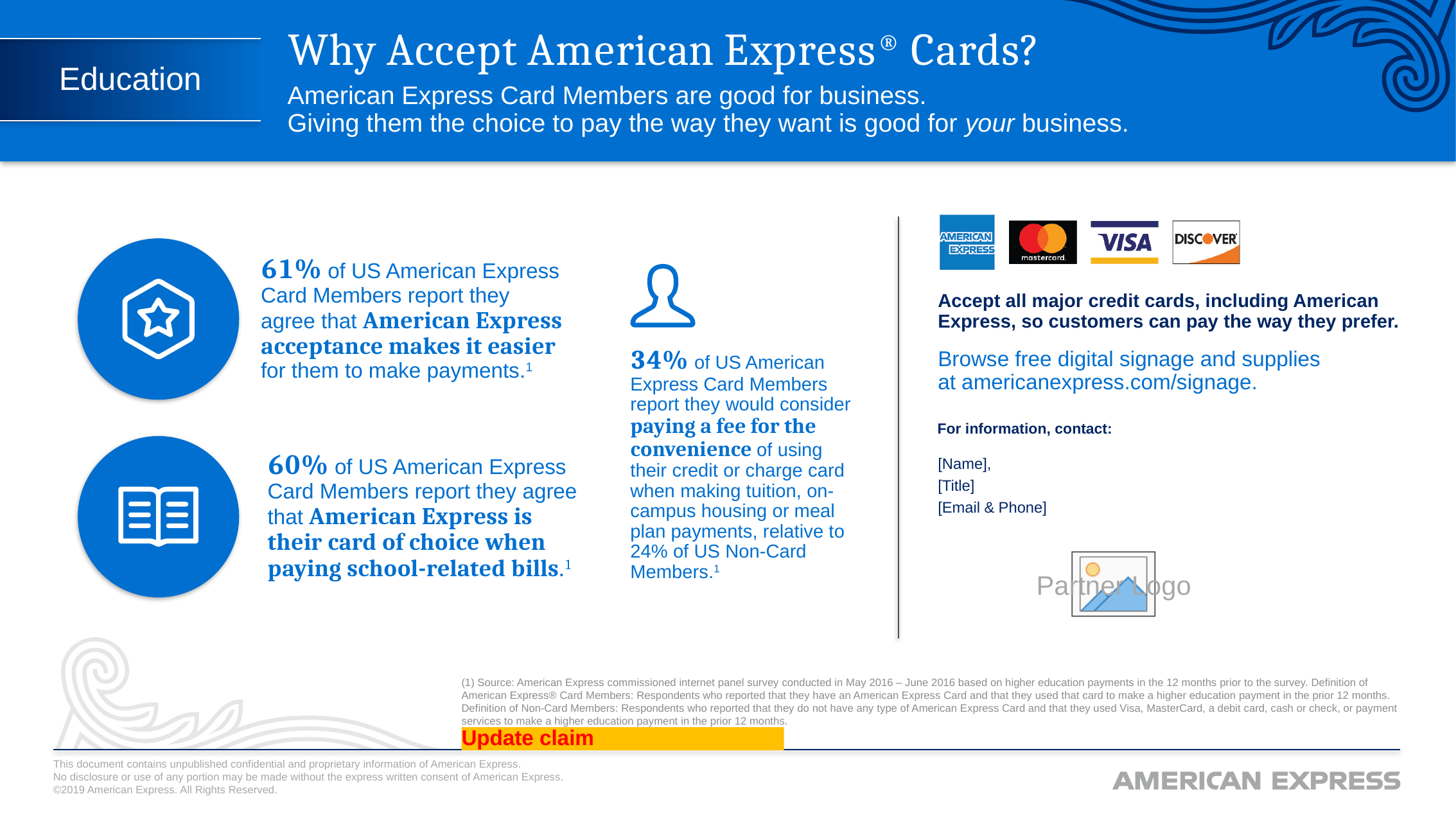

Education

61% of US American Express Card Members report they agree that American Express acceptance makes it easier for them to make payments.1

34% of US American Express Card Members report they would consider paying a fee for the convenience of using their credit or charge card when making tuition, on-campus housing or meal plan payments, relative to 24% of US Non-Card Members.1

[Name],
[Title]
[Email & Phone]
60% of US American Express Card Members report they agree that American Express is their card of choice when paying school-related bills.1

(1) Source: American Express commissioned internet panel survey conducted in May 2016 – June 2016 based on higher education payments in the 12 months prior to the survey. Definition of American Express® Card Members: Respondents who reported that they have an American Express Card and that they used that card to make a higher education payment in the prior 12 months. Definition of Non-Card Members: Respondents who reported that they do not have any type of American Express Card and that they used Visa, MasterCard, a debit card, cash or check, or payment services to make a higher education payment in the prior 12 months.
Update claim